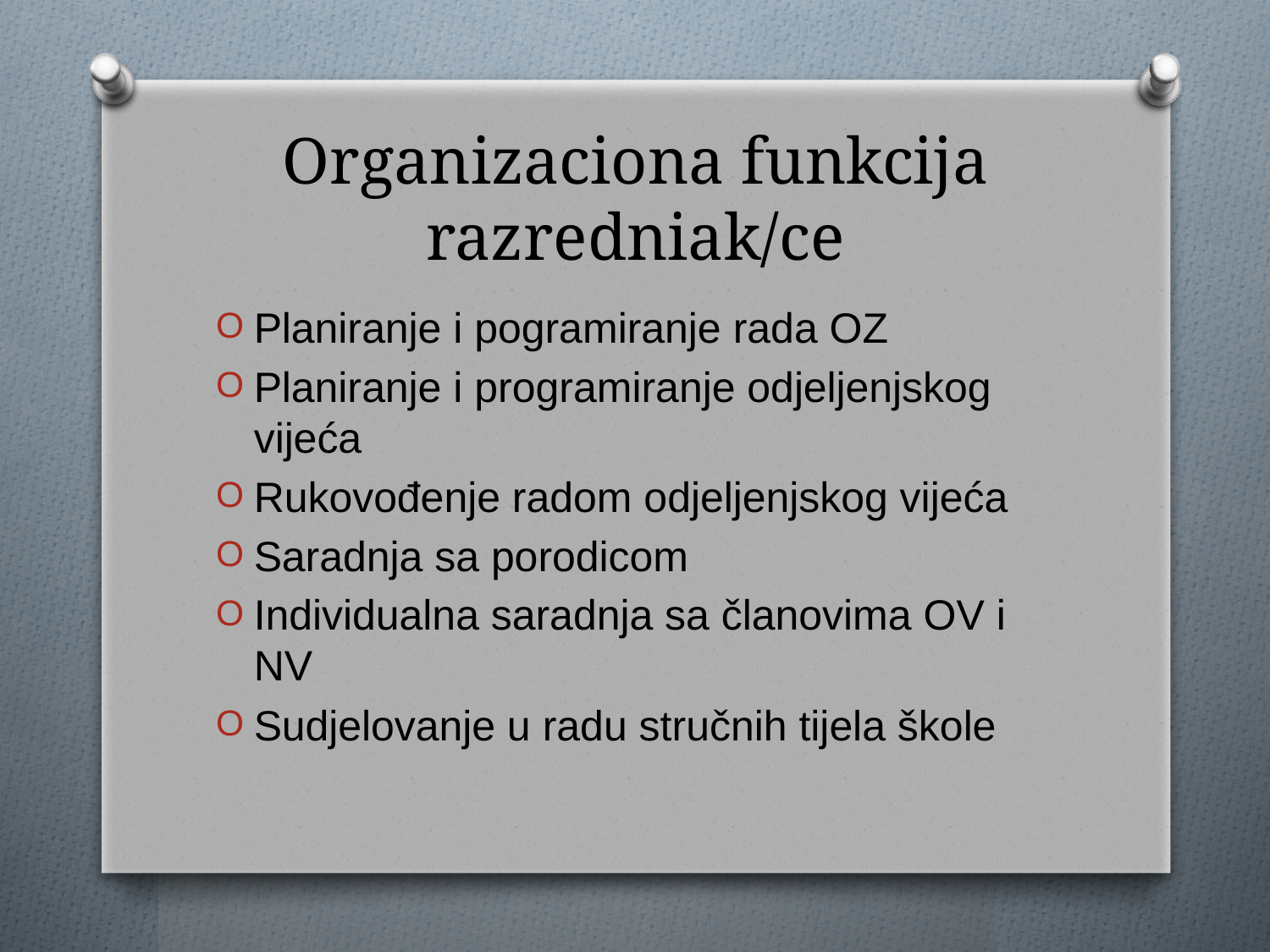

# Organizaciona funkcija razredniak/ce
Planiranje i pogramiranje rada OZ
Planiranje i programiranje odjeljenjskog vijeća
Rukovođenje radom odjeljenjskog vijeća
Saradnja sa porodicom
Individualna saradnja sa članovima OV i NV
Sudjelovanje u radu stručnih tijela škole